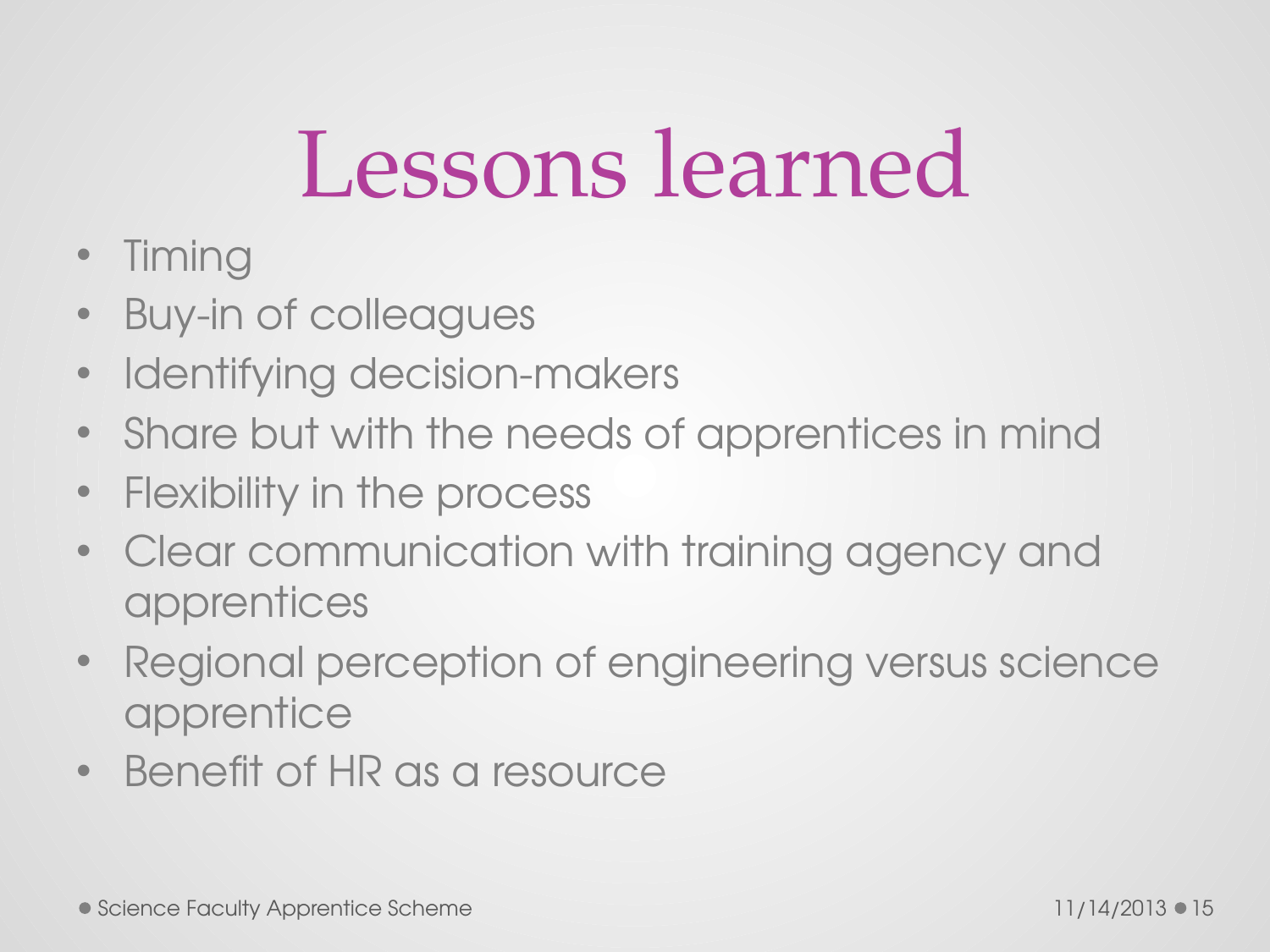

# Lessons learned
Timing
Buy-in of colleagues
Identifying decision-makers
Share but with the needs of apprentices in mind
Flexibility in the process
Clear communication with training agency and apprentices
Regional perception of engineering versus science apprentice
Benefit of HR as a resource

Science Faculty Apprentice Scheme
11/14/2013
15